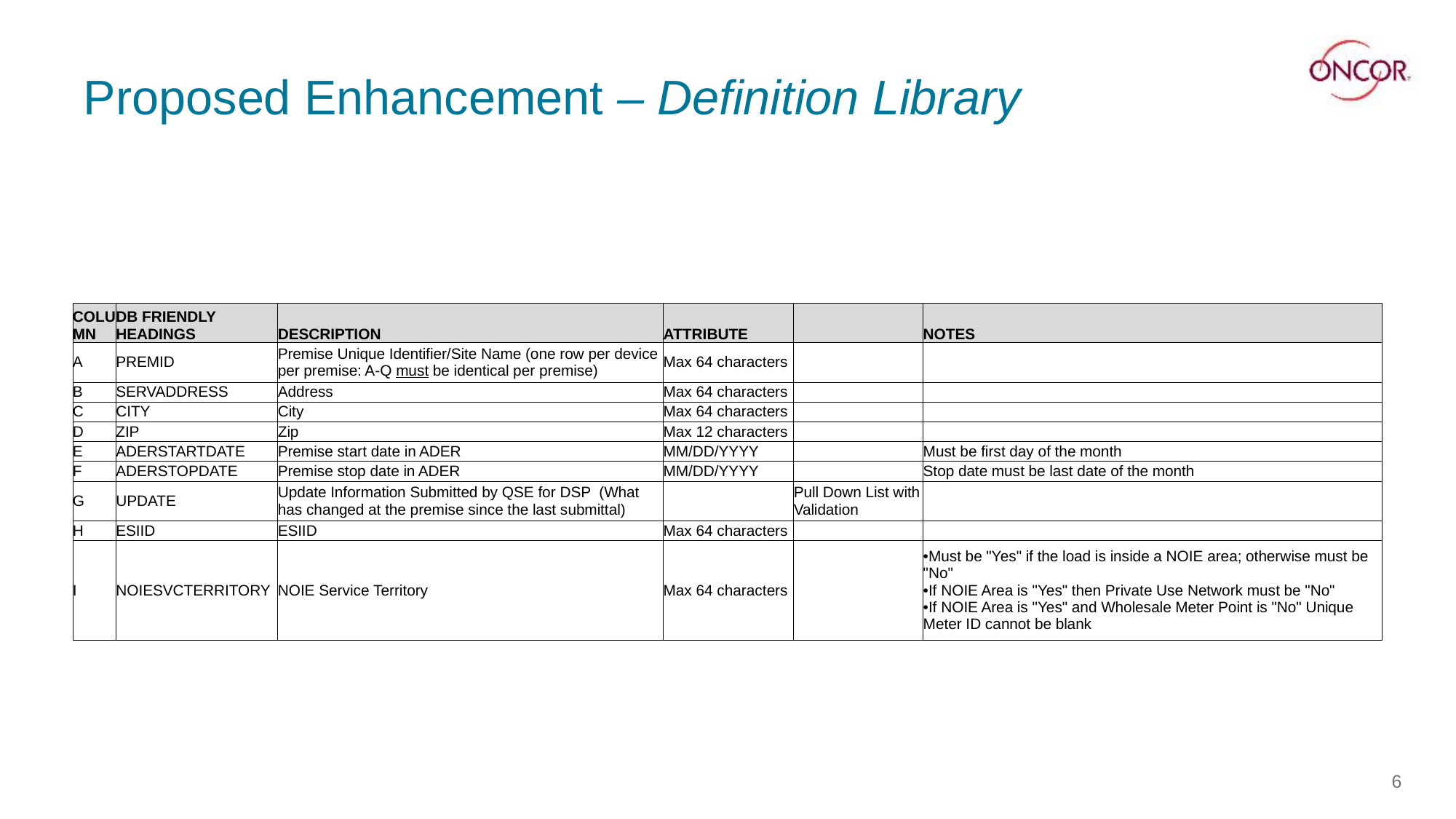

# Proposed Enhancement – Definition Library
| COLUMN | DB FRIENDLY HEADINGS | DESCRIPTION | ATTRIBUTE |  | NOTES |
| --- | --- | --- | --- | --- | --- |
| A | PREMID | Premise Unique Identifier/Site Name (one row per device per premise: A-Q must be identical per premise) | Max 64 characters |  |  |
| B | SERVADDRESS | Address | Max 64 characters |  |  |
| C | CITY | City | Max 64 characters |  |  |
| D | ZIP | Zip | Max 12 characters |  |  |
| E | ADERSTARTDATE | Premise start date in ADER | MM/DD/YYYY |  | Must be first day of the month |
| F | ADERSTOPDATE | Premise stop date in ADER | MM/DD/YYYY |  | Stop date must be last date of the month |
| G | UPDATE | Update Information Submitted by QSE for DSP (What has changed at the premise since the last submittal) |  | Pull Down List with Validation |  |
| H | ESIID | ESIID | Max 64 characters |  |  |
| I | NOIESVCTERRITORY | NOIE Service Territory | Max 64 characters |  | •Must be "Yes" if the load is inside a NOIE area; otherwise must be "No" •If NOIE Area is "Yes" then Private Use Network must be "No" •If NOIE Area is "Yes" and Wholesale Meter Point is "No" Unique Meter ID cannot be blank |
6